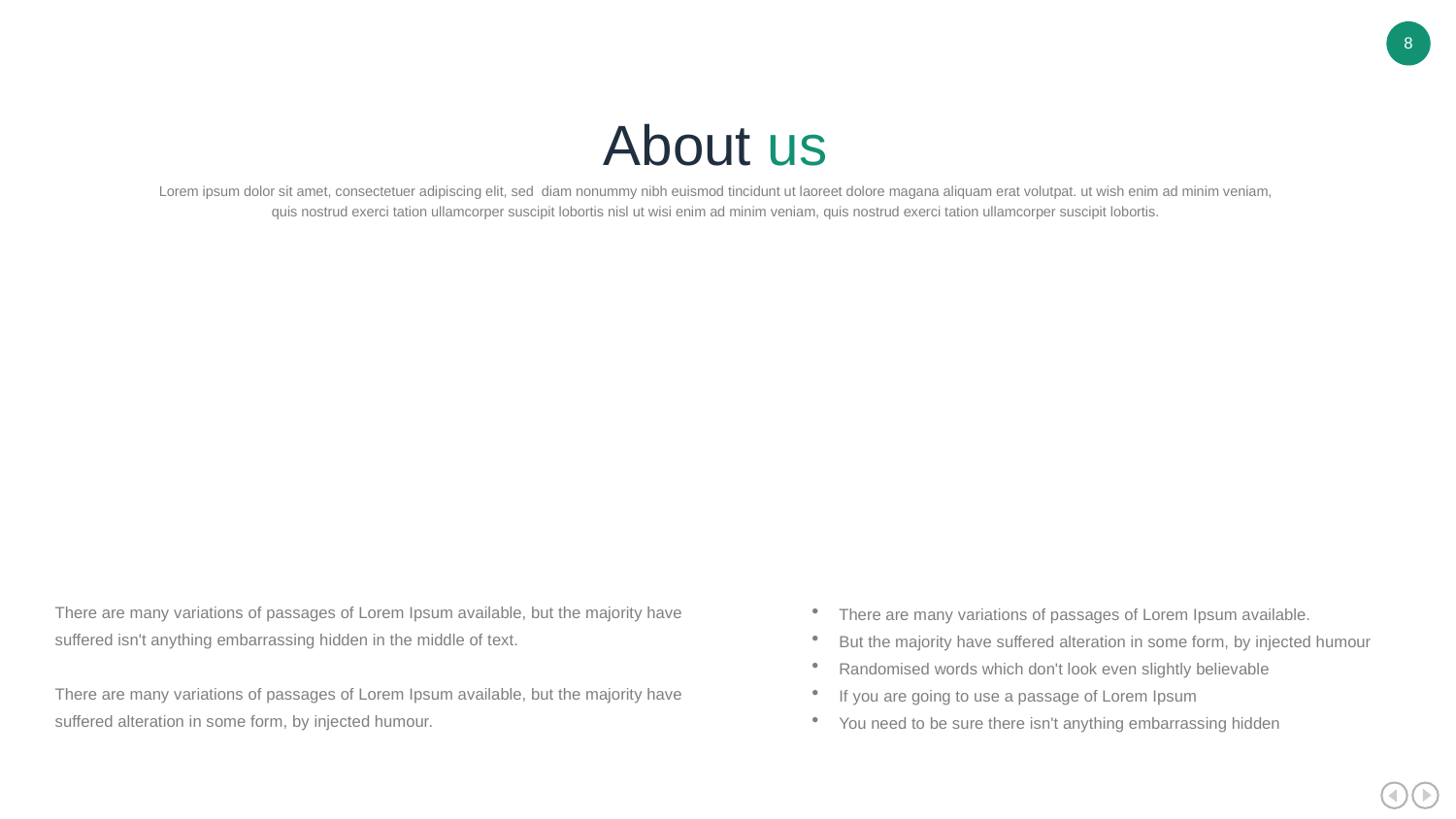

About us
Lorem ipsum dolor sit amet, consectetuer adipiscing elit, sed  diam nonummy nibh euismod tincidunt ut laoreet dolore magana aliquam erat volutpat. ut wish enim ad minim veniam, quis nostrud exerci tation ullamcorper suscipit lobortis nisl ut wisi enim ad minim veniam, quis nostrud exerci tation ullamcorper suscipit lobortis.

There are many variations of passages of Lorem Ipsum available, but the majority have suffered isn't anything embarrassing hidden in the middle of text.

There are many variations of passages of Lorem Ipsum available, but the majority have suffered alteration in some form, by injected humour.
There are many variations of passages of Lorem Ipsum available.
But the majority have suffered alteration in some form, by injected humour
Randomised words which don't look even slightly believable
If you are going to use a passage of Lorem Ipsum
You need to be sure there isn't anything embarrassing hidden